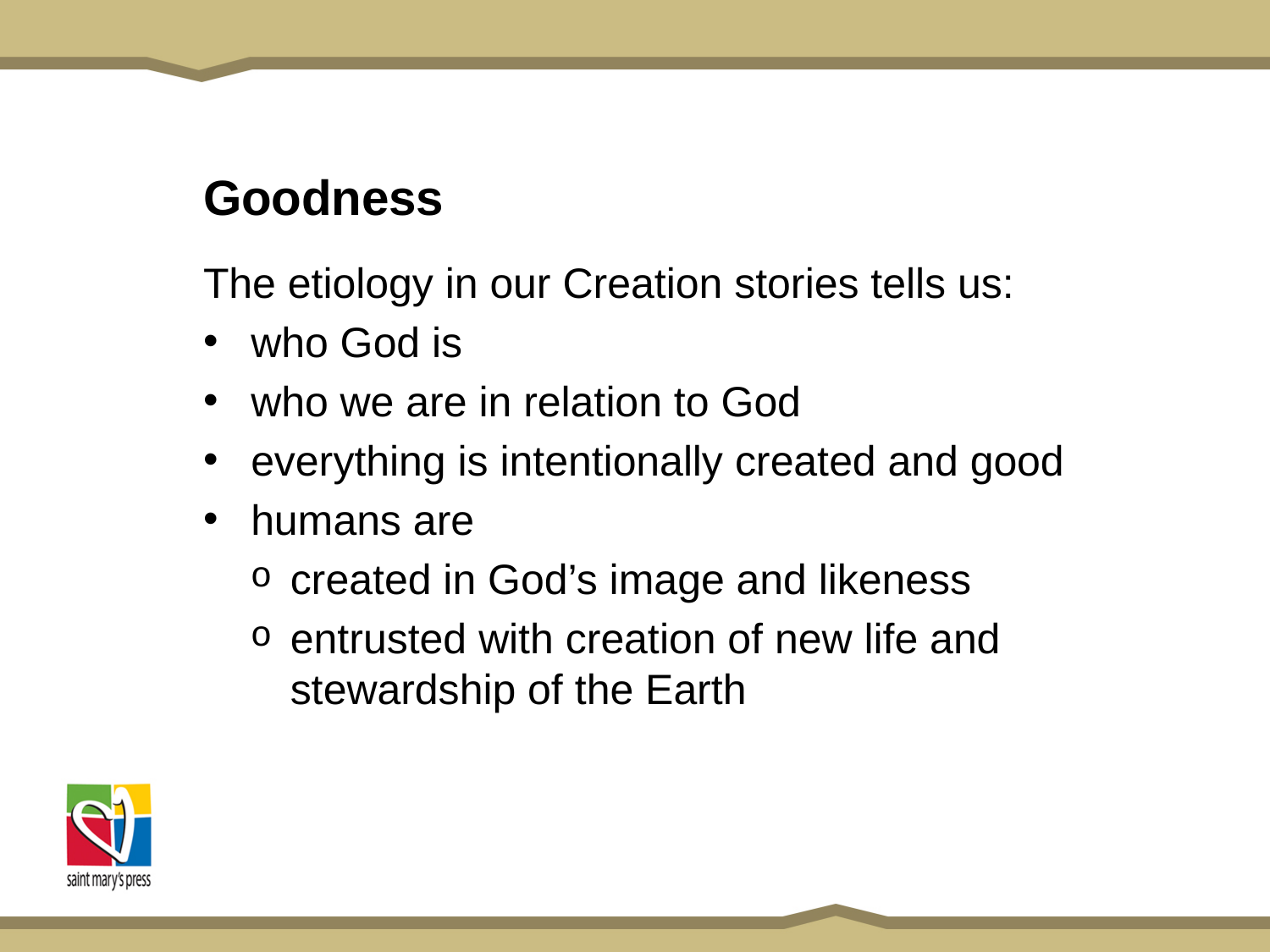

# Goodness
The etiology in our Creation stories tells us:
who God is
who we are in relation to God
everything is intentionally created and good
humans are
created in God’s image and likeness
entrusted with creation of new life and stewardship of the Earth